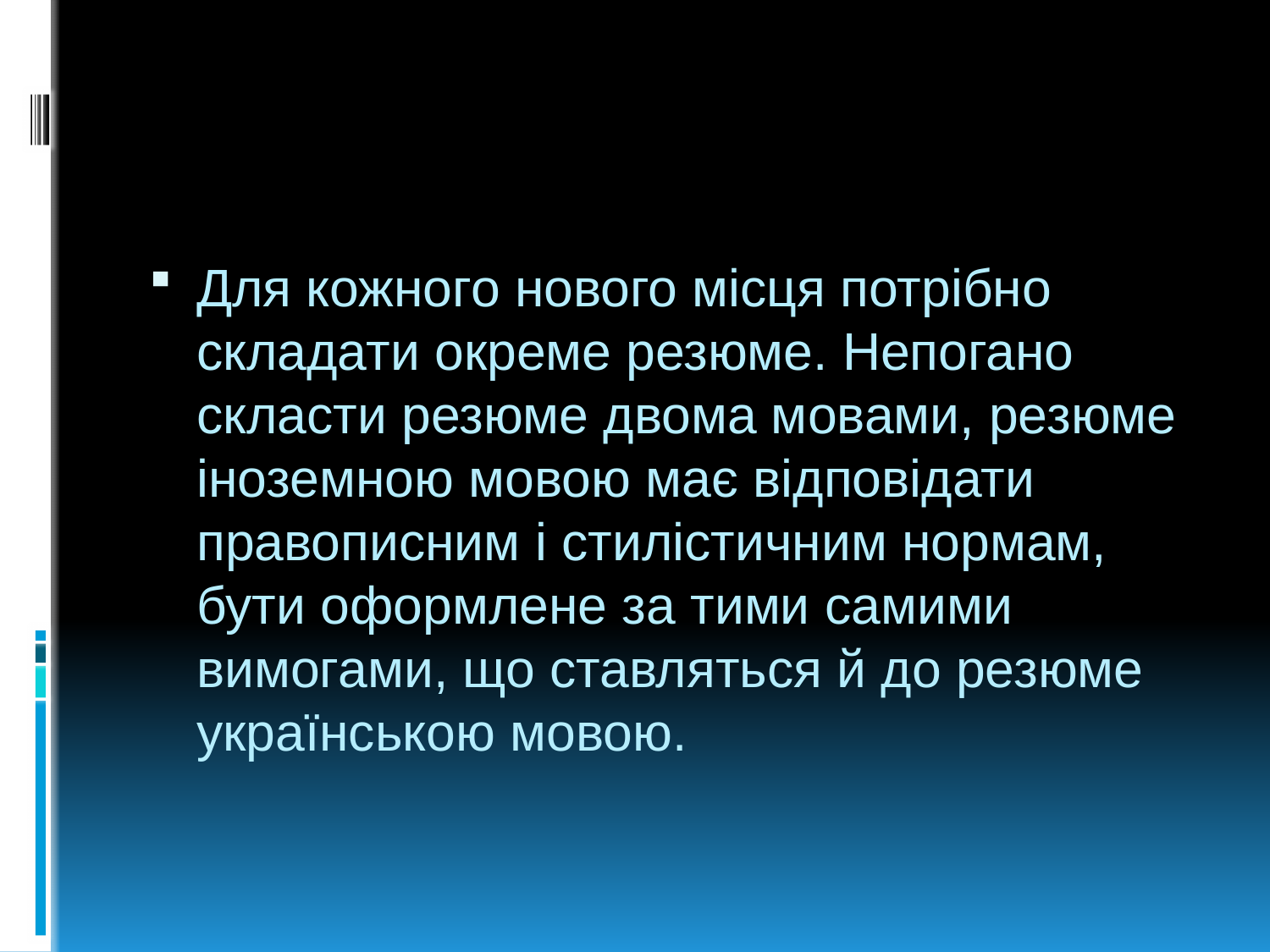

#
Для кожного нового місця потрібно складати окреме резюме. Непогано скласти резюме двома мовами, резюме іноземною мовою має відповідати правописним і стилістичним нормам, бути оформлене за тими самими вимогами, що ставляться й до резюме українською мовою.